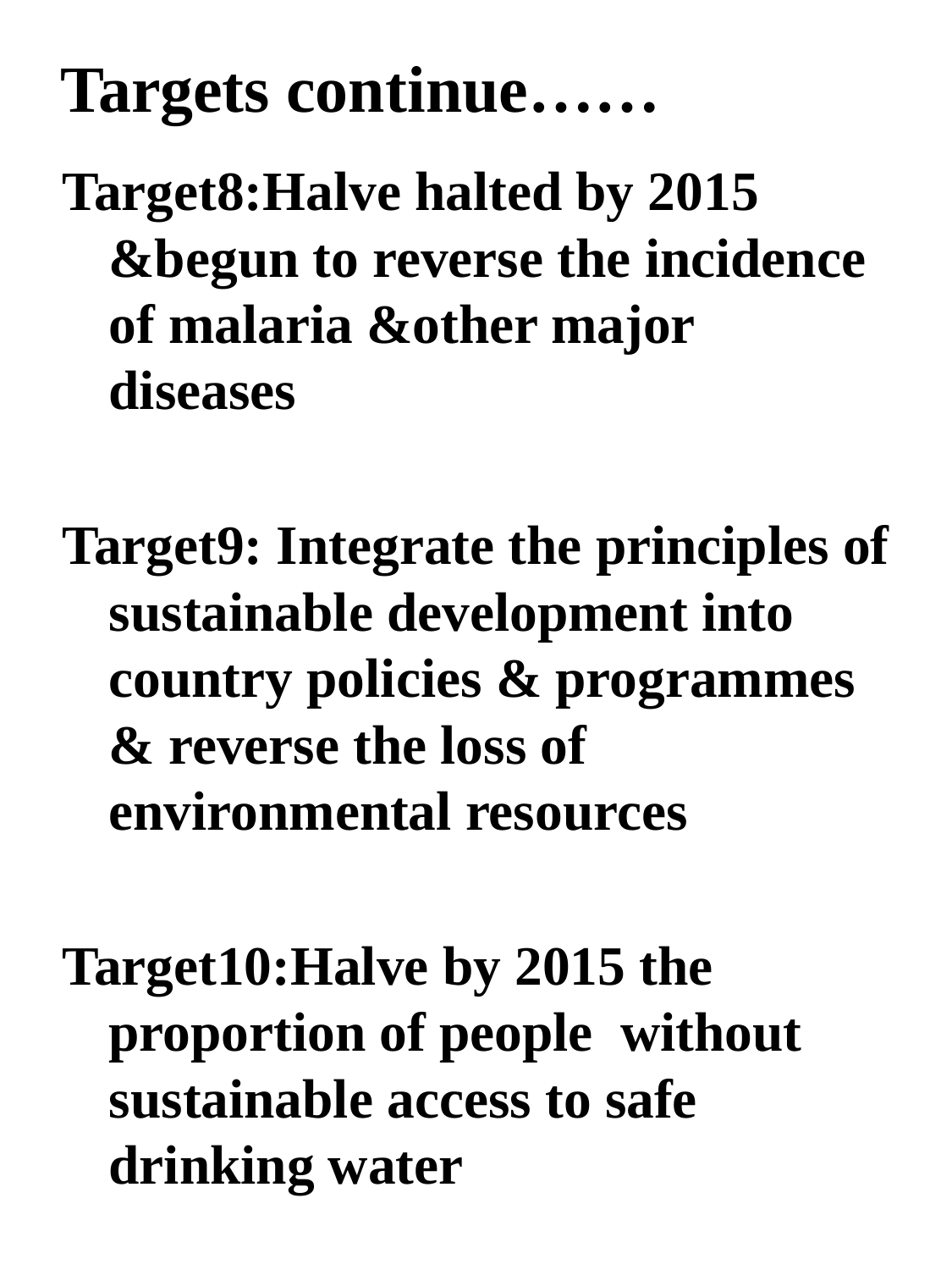

# Targets continue……
Target8:Halve halted by 2015 &begun to reverse the incidence of malaria &other major 	     diseases

Target9: Integrate the principles of sustainable development into country policies & programmes & reverse the loss of  environmental resources

Target10:Halve by 2015 the proportion of people  without sustainable access to safe 		       drinking water